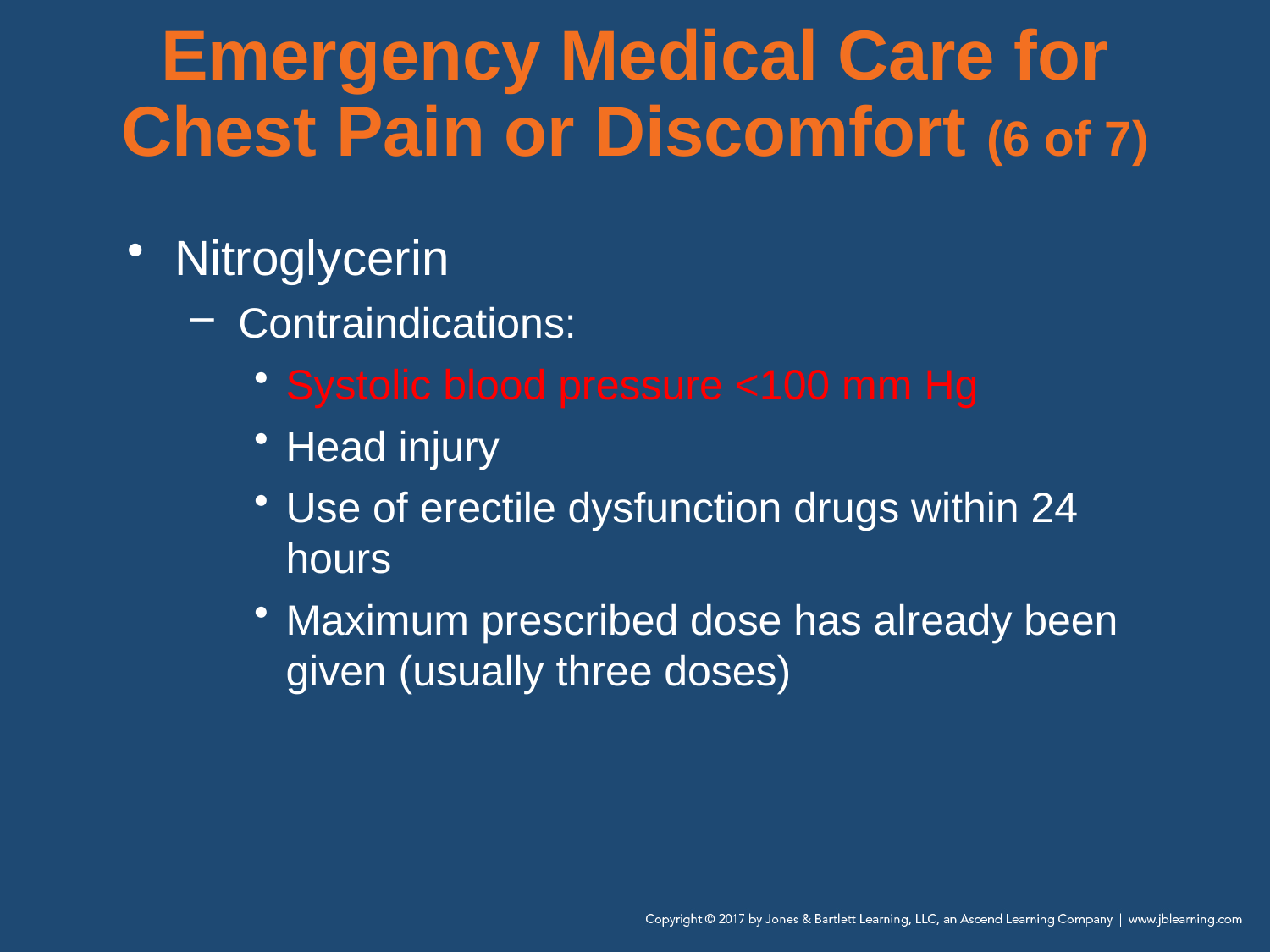

# Emergency Medical Care for Chest Pain or Discomfort (6 of 7)
Nitroglycerin
Contraindications:
Systolic blood pressure <100 mm Hg
Head injury
Use of erectile dysfunction drugs within 24 hours
Maximum prescribed dose has already been given (usually three doses)